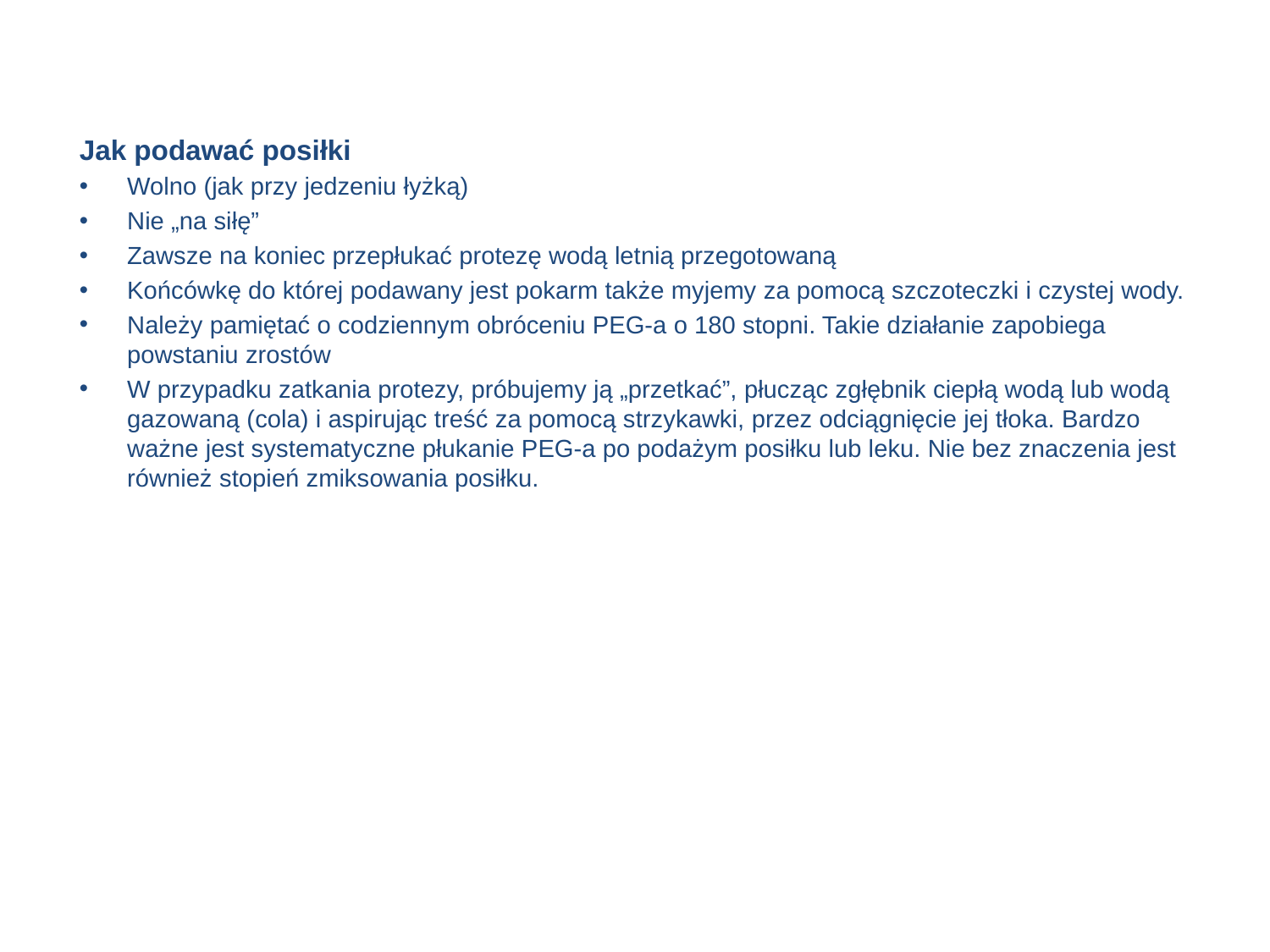

Jak podawać posiłki
Wolno (jak przy jedzeniu łyżką)
Nie „na siłę”
Zawsze na koniec przepłukać protezę wodą letnią przegotowaną
Końcówkę do której podawany jest pokarm także myjemy za pomocą szczoteczki i czystej wody.
Należy pamiętać o codziennym obróceniu PEG-a o 180 stopni. Takie działanie zapobiega powstaniu zrostów
W przypadku zatkania protezy, próbujemy ją „przetkać”, płucząc zgłębnik ciepłą wodą lub wodą gazowaną (cola) i aspirując treść za pomocą strzykawki, przez odciągnięcie jej tłoka. Bardzo ważne jest systematyczne płukanie PEG-a po podażym posiłku lub leku. Nie bez znaczenia jest również stopień zmiksowania posiłku.